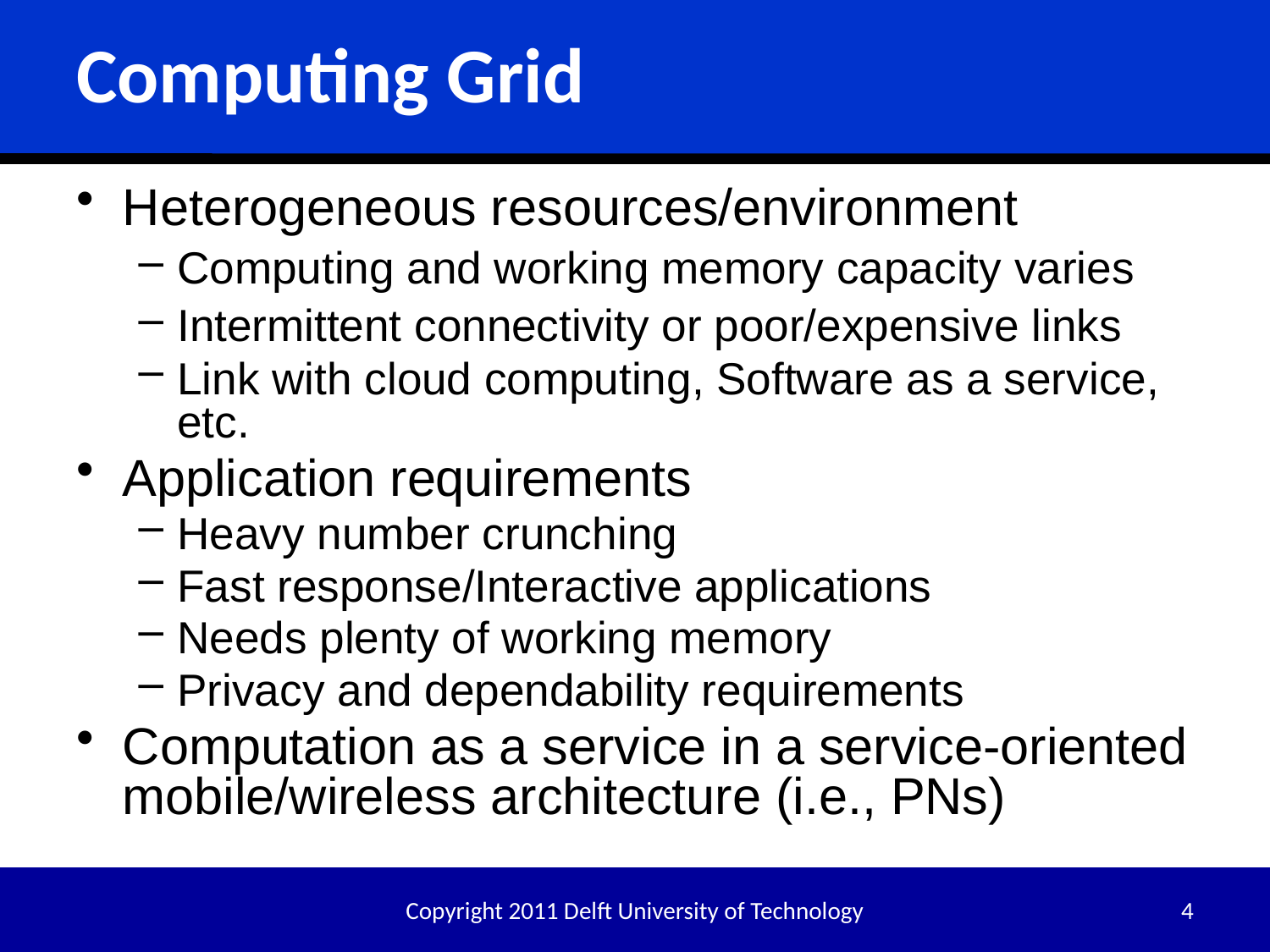

# Computing Grid
Heterogeneous resources/environment
Computing and working memory capacity varies
Intermittent connectivity or poor/expensive links
Link with cloud computing, Software as a service, etc.
Application requirements
Heavy number crunching
Fast response/Interactive applications
Needs plenty of working memory
Privacy and dependability requirements
Computation as a service in a service-oriented mobile/wireless architecture (i.e., PNs)
Copyright 2011 Delft University of Technology
4